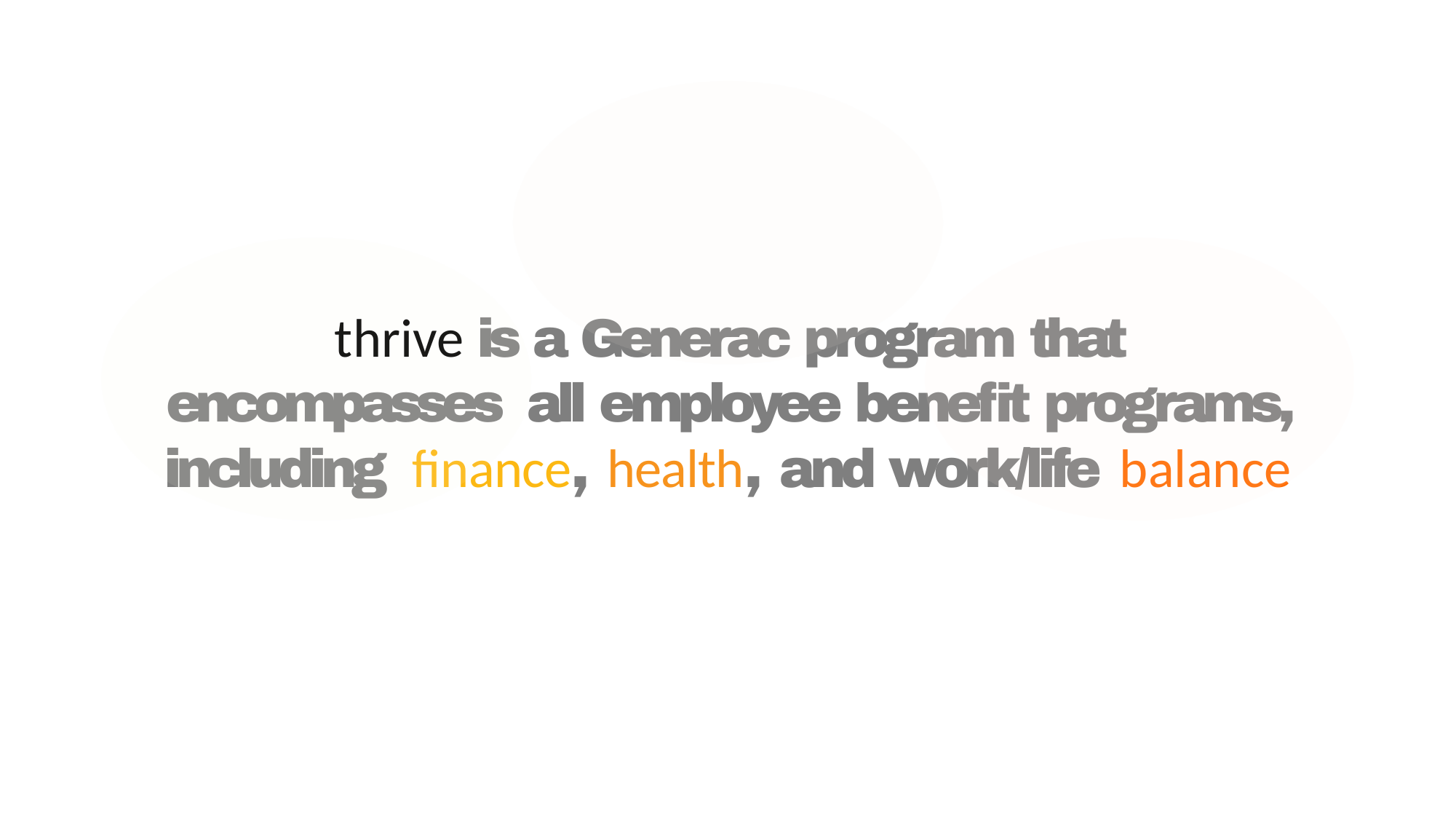

# thrive is a Generac program that encompasses  all employee benefit programs, including  finance, health, and work/life balance